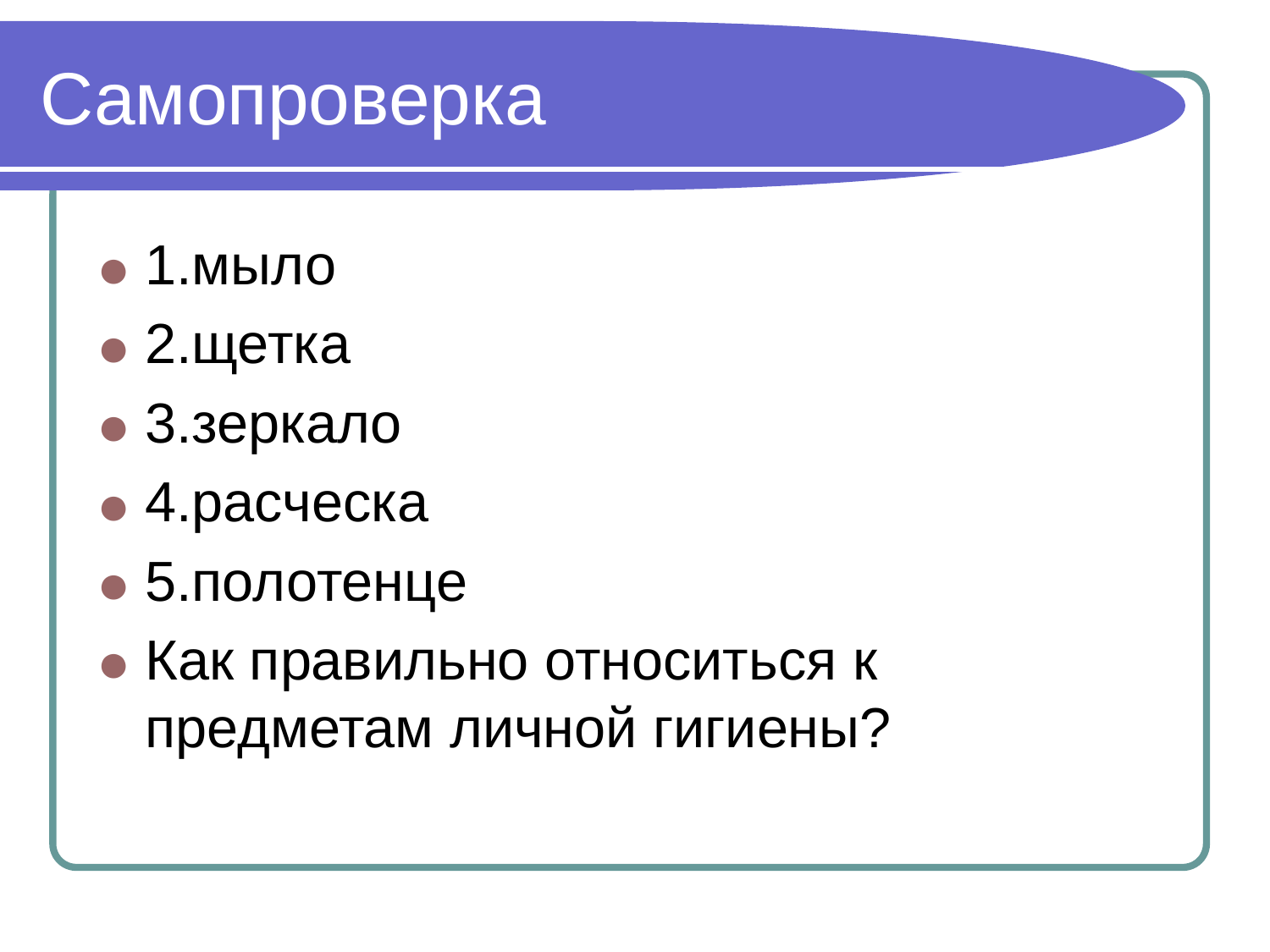

# Самопроверка
1.мыло
2.щетка
3.зеркало
4.расческа
5.полотенце
Как правильно относиться к предметам личной гигиены?